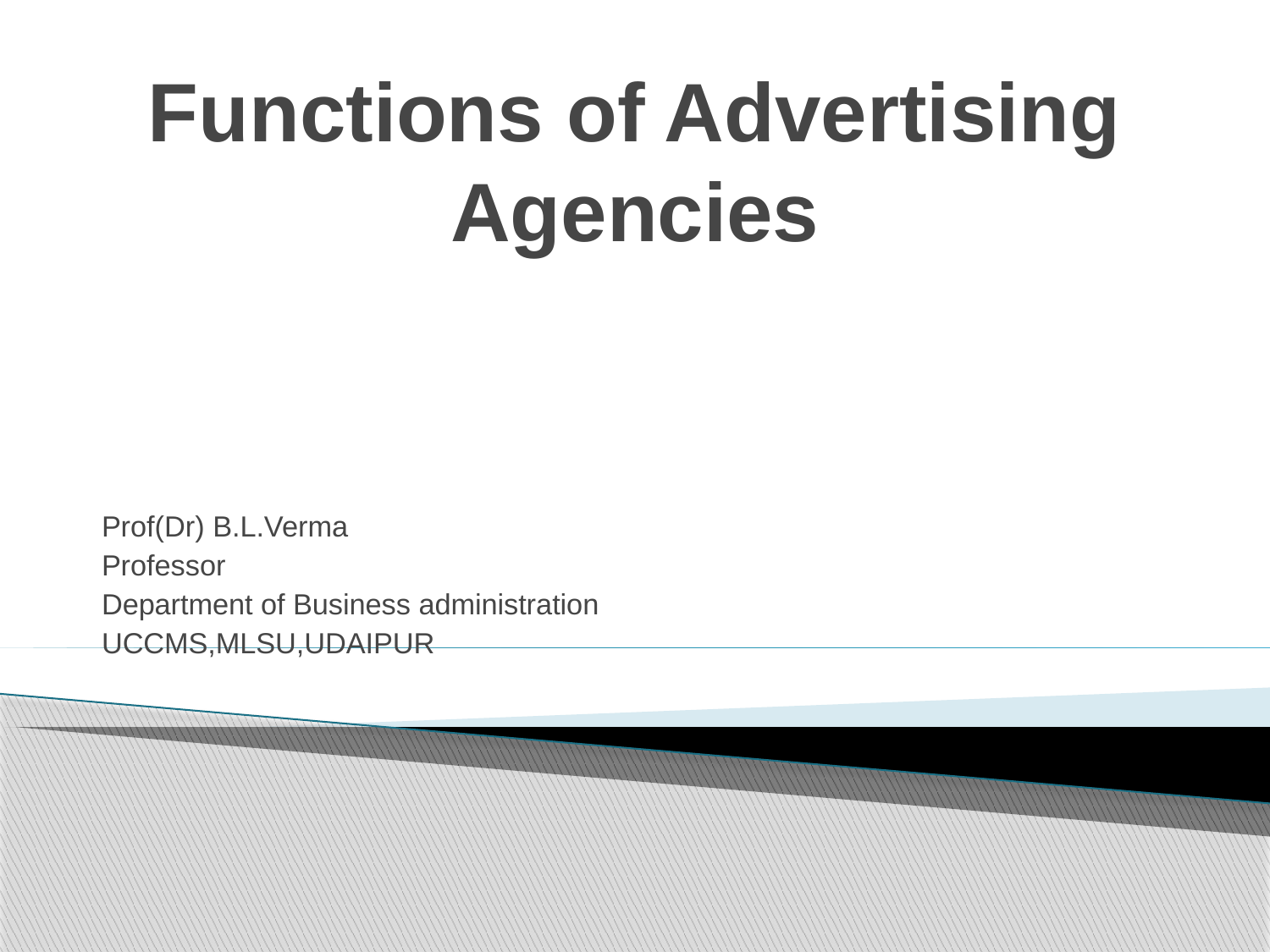

# Functions of Advertising Agencies
Prof(Dr) B.L.Verma
Professor
Department of Business administration
UCCMS,MLSU,UDAIPUR